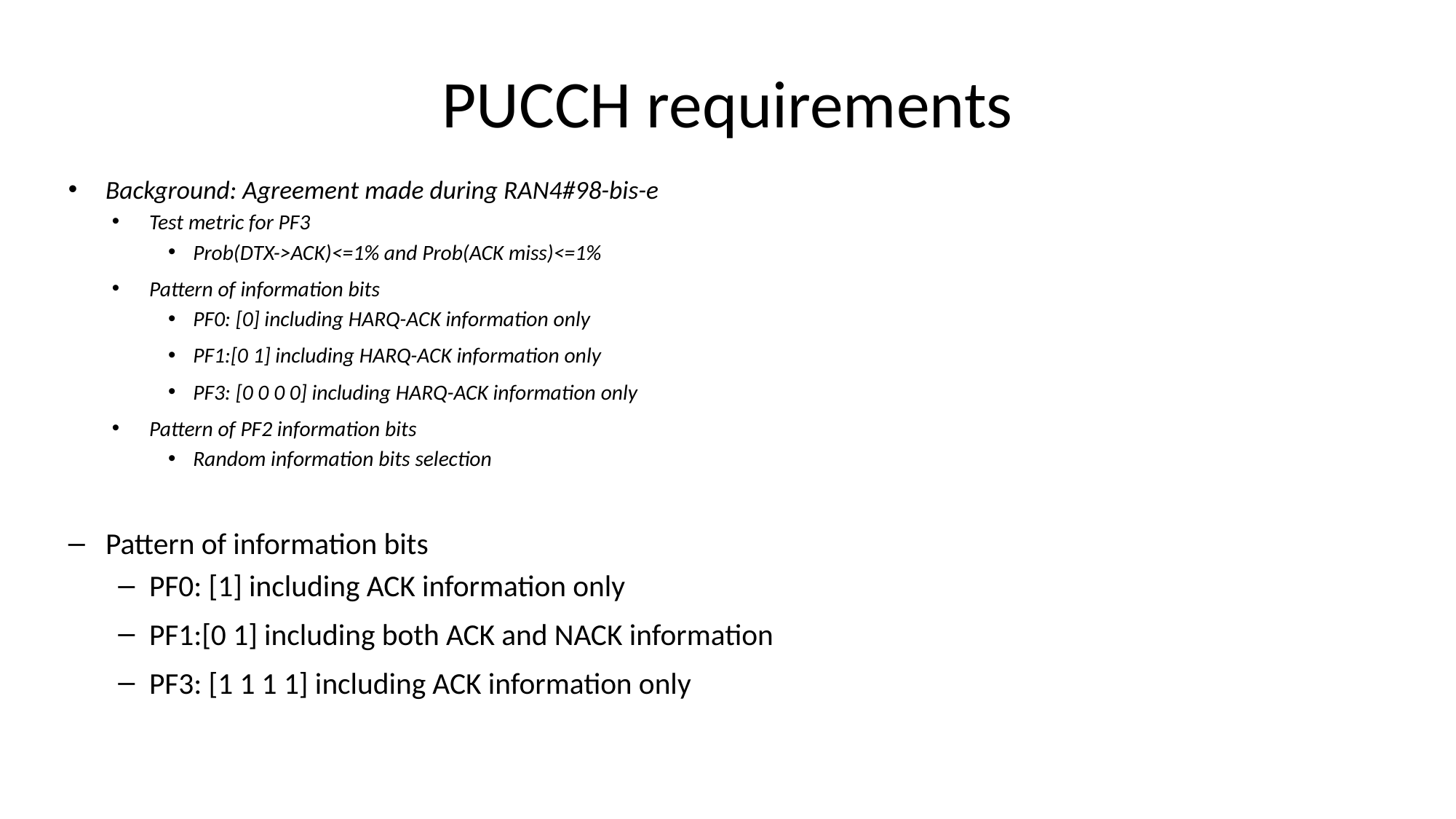

# PUCCH requirements
Background: Agreement made during RAN4#98-bis-e
Test metric for PF3
Prob(DTX->ACK)<=1% and Prob(ACK miss)<=1%
Pattern of information bits
PF0: [0] including HARQ-ACK information only
PF1:[0 1] including HARQ-ACK information only
PF3: [0 0 0 0] including HARQ-ACK information only
Pattern of PF2 information bits
Random information bits selection

Pattern of information bits
PF0: [1] including ACK information only
PF1:[0 1] including both ACK and NACK information
PF3: [1 1 1 1] including ACK information only